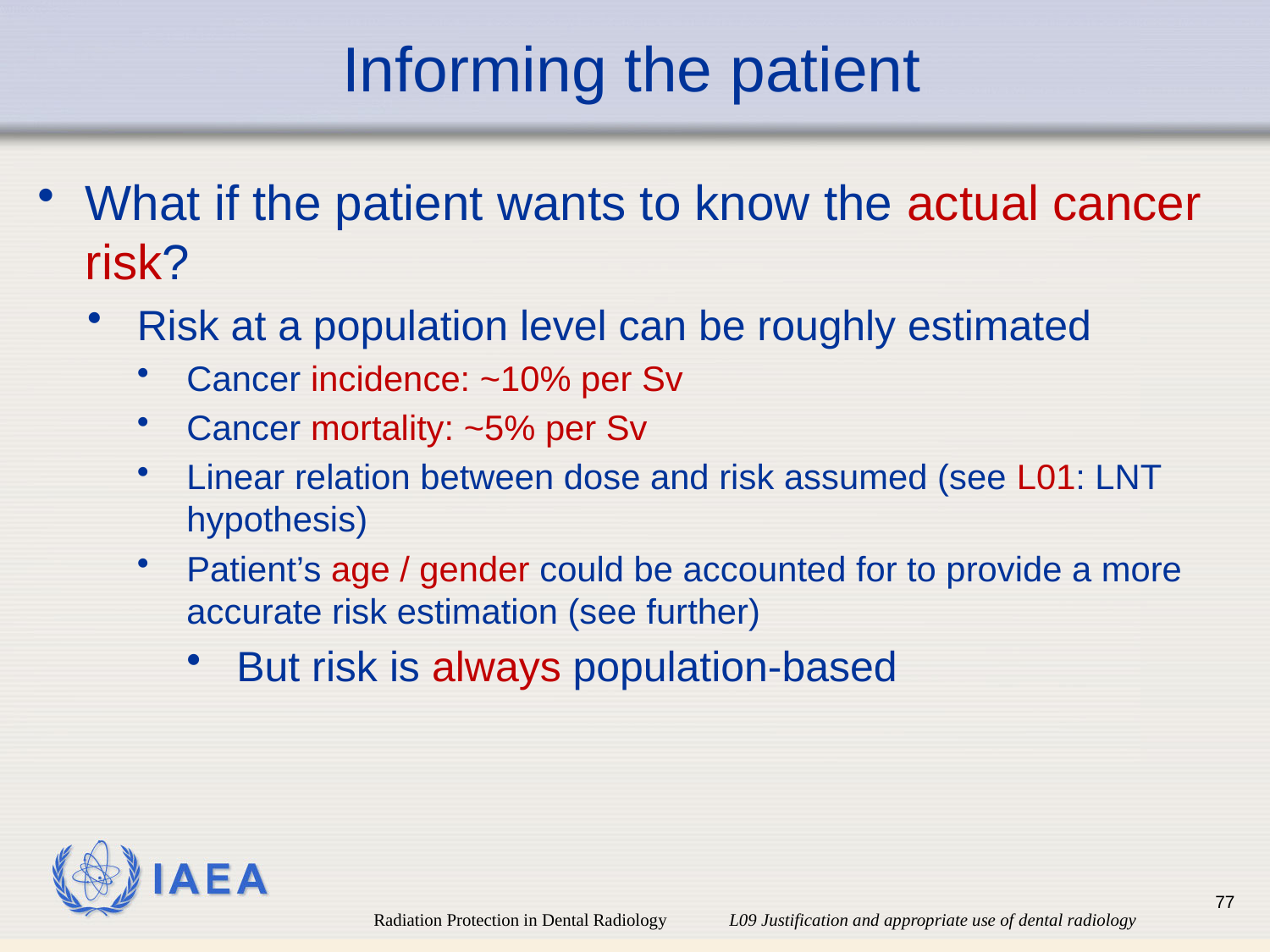

# Informing the patient
What if the patient wants to know the actual cancer risk?
Risk at a population level can be roughly estimated
Cancer incidence: ~10% per Sv
Cancer mortality: ~5% per Sv
Linear relation between dose and risk assumed (see L01: LNT hypothesis)
Patient’s age / gender could be accounted for to provide a more accurate risk estimation (see further)
But risk is always population-based

77
Radiation Protection in Dental Radiology              L09 Justification and appropriate use of dental radiology